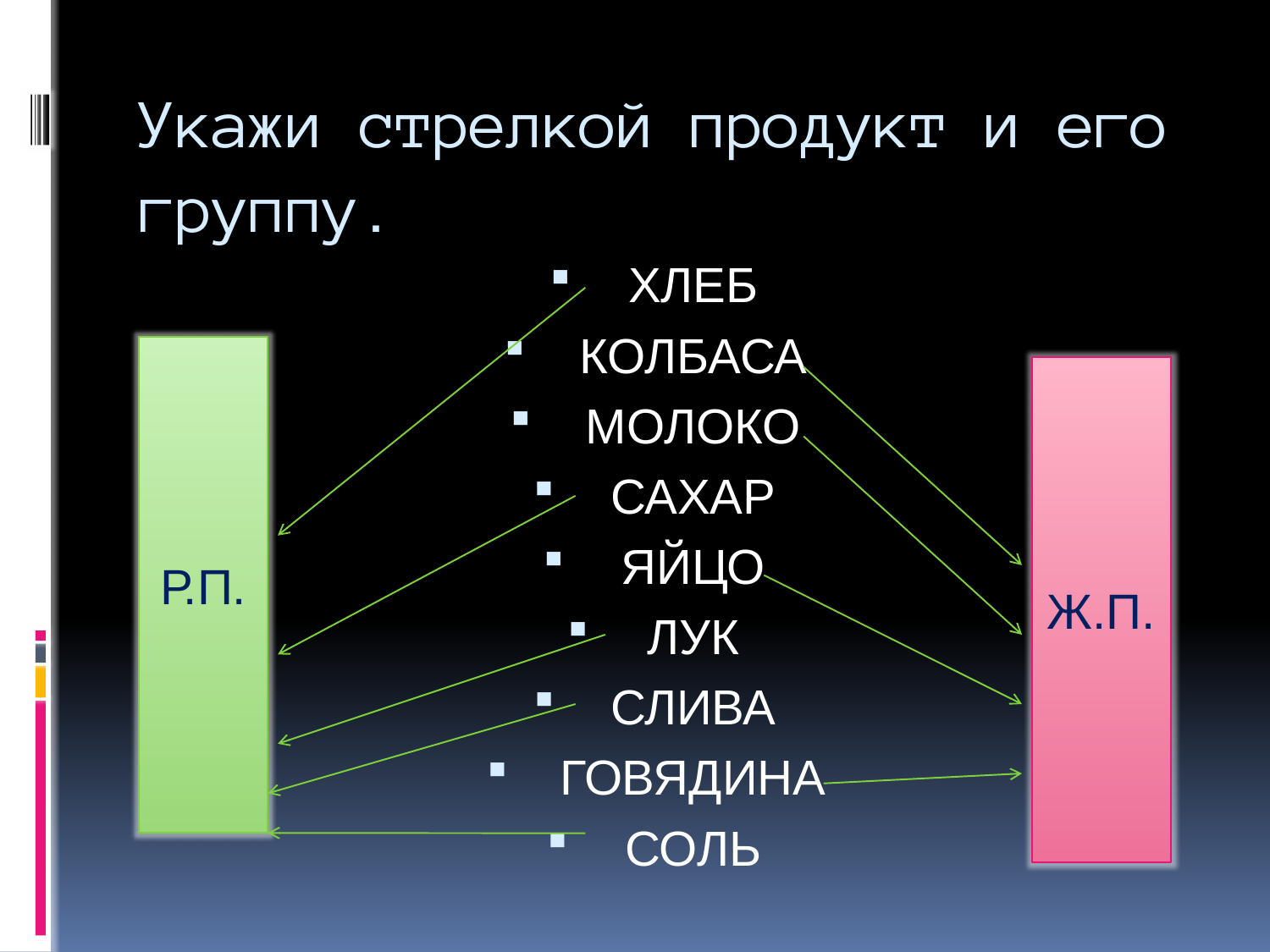

# Укажи стрелкой продукт и его группу.
ХЛЕБ
КОЛБАСА
МОЛОКО
САХАР
ЯЙЦО
ЛУК
СЛИВА
ГОВЯДИНА
СОЛЬ
Р.П.
Ж.П.